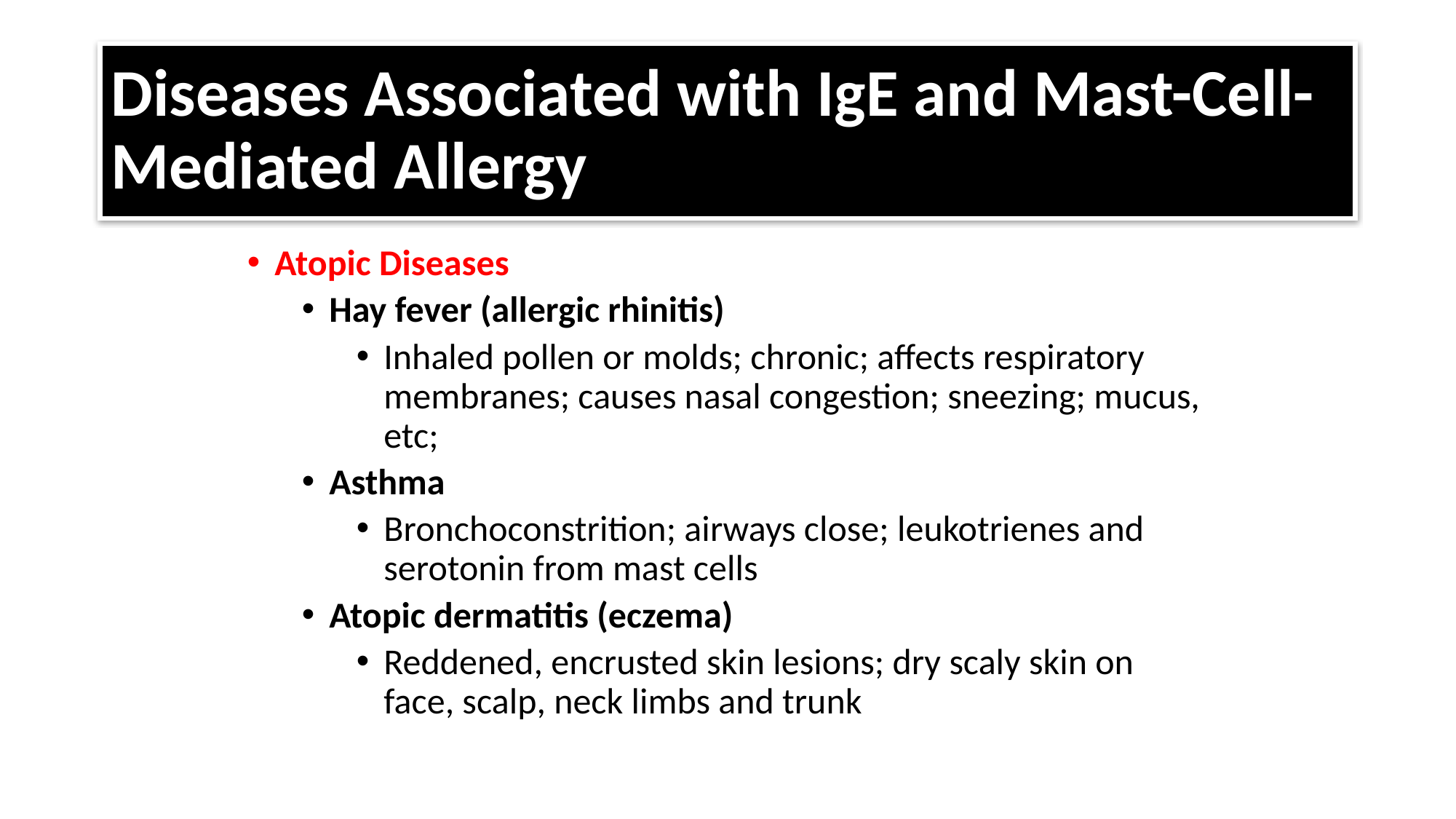

# Diseases Associated with IgE and Mast-Cell-Mediated Allergy
Atopic Diseases
Hay fever (allergic rhinitis)
Inhaled pollen or molds; chronic; affects respiratory membranes; causes nasal congestion; sneezing; mucus, etc;
Asthma
Bronchoconstrition; airways close; leukotrienes and serotonin from mast cells
Atopic dermatitis (eczema)
Reddened, encrusted skin lesions; dry scaly skin on face, scalp, neck limbs and trunk